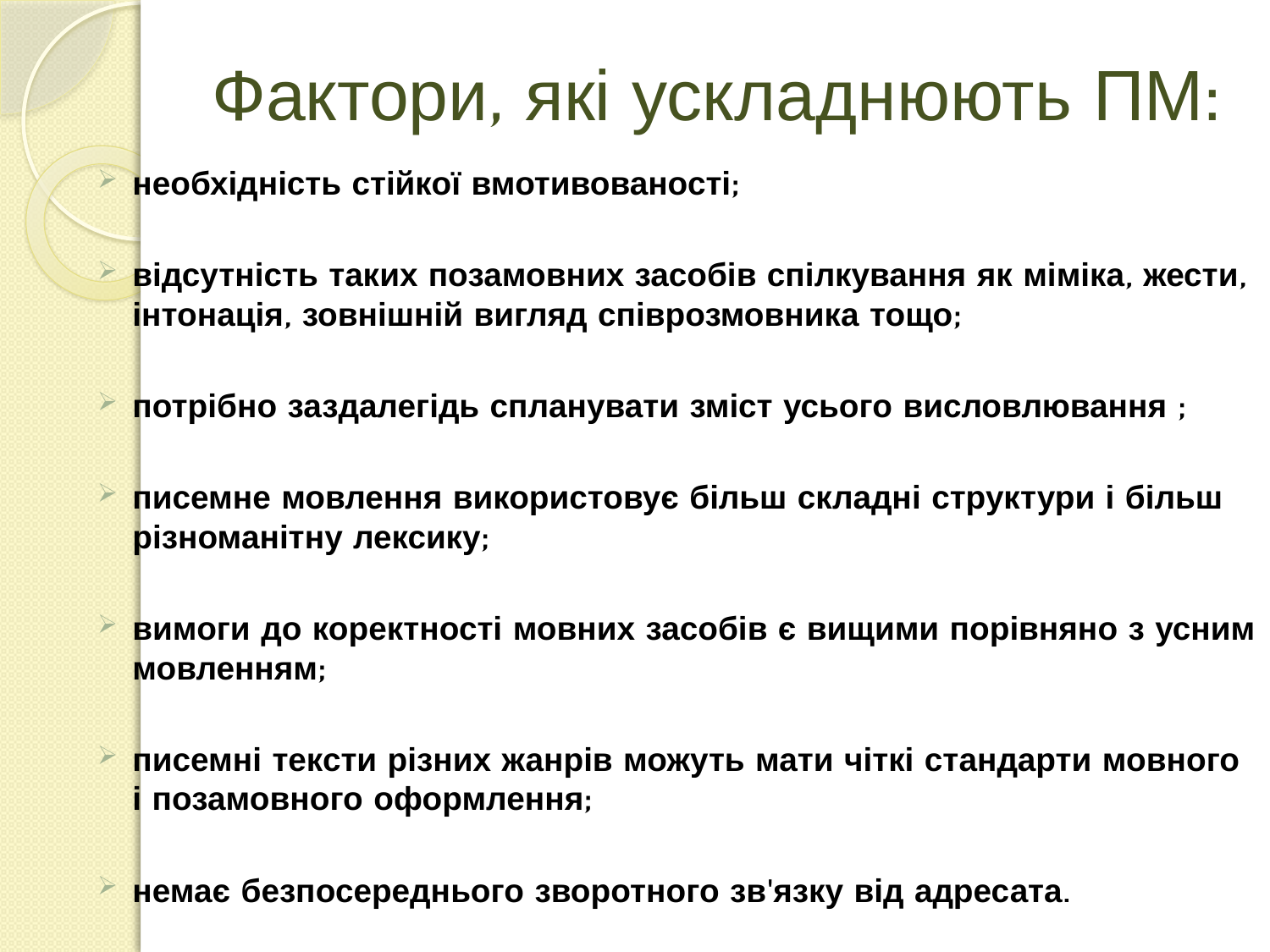

# Фактори, які ускладнюють ПМ:
необхідність стійкої вмотивованості;

відсутність таких позамовних засобів спілкування як міміка, жести, інтонація, зовнішній вигляд співрозмовника тощо;

потрібно заздалегідь спланувати зміст усього висловлювання ;

писемне мовлення використовує більш складні структури і більш різноманітну лексику;

вимоги до коректності мовних засобів є вищими порівняно з усним мовленням;

писемні тексти різних жанрів можуть мати чіткі стандарти мовного і позамовного оформлення;

немає безпосереднього зворотного зв'язку від адресата.